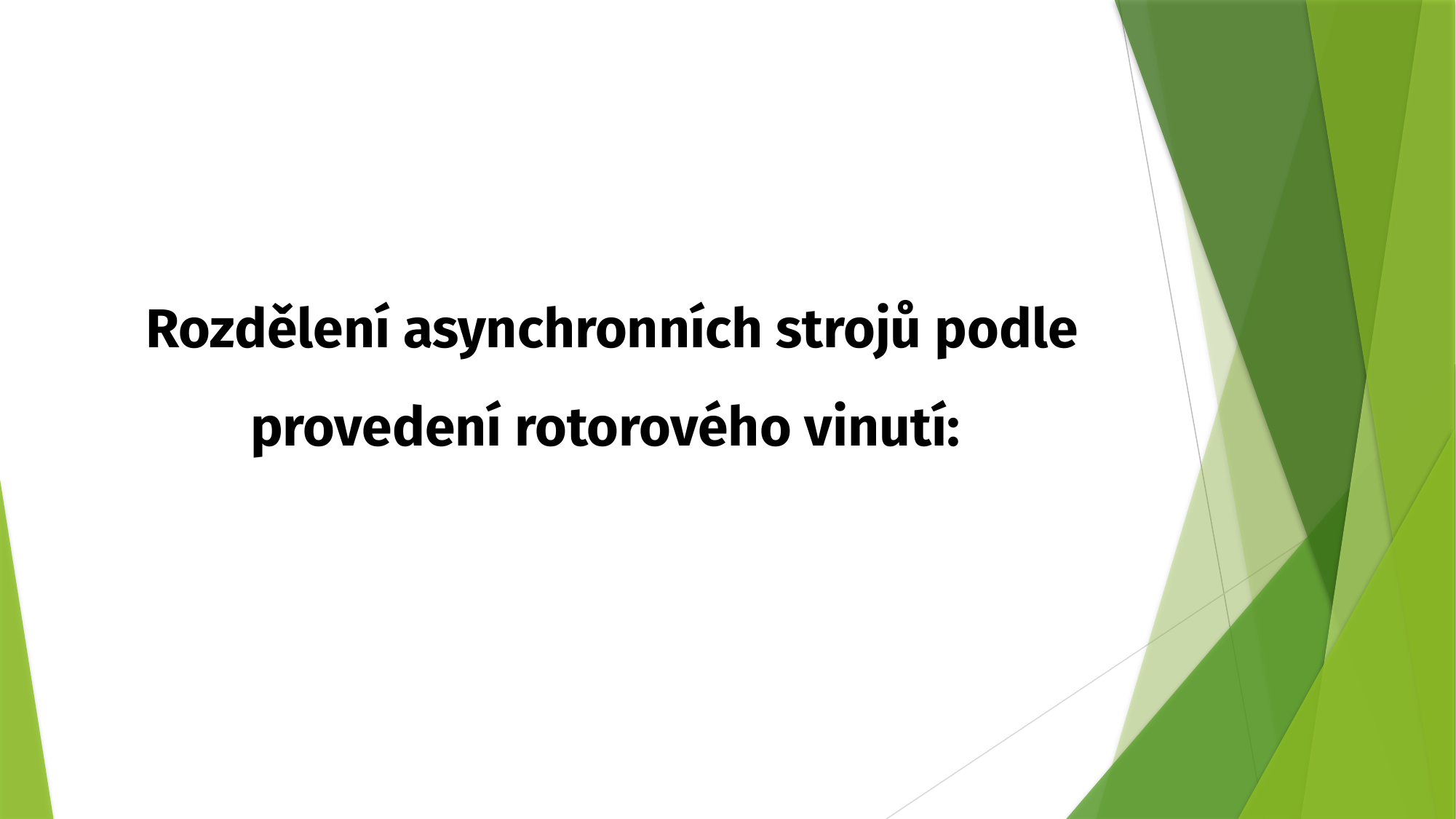

Rozdělení asynchronních strojů podle provedení rotorového vinutí: